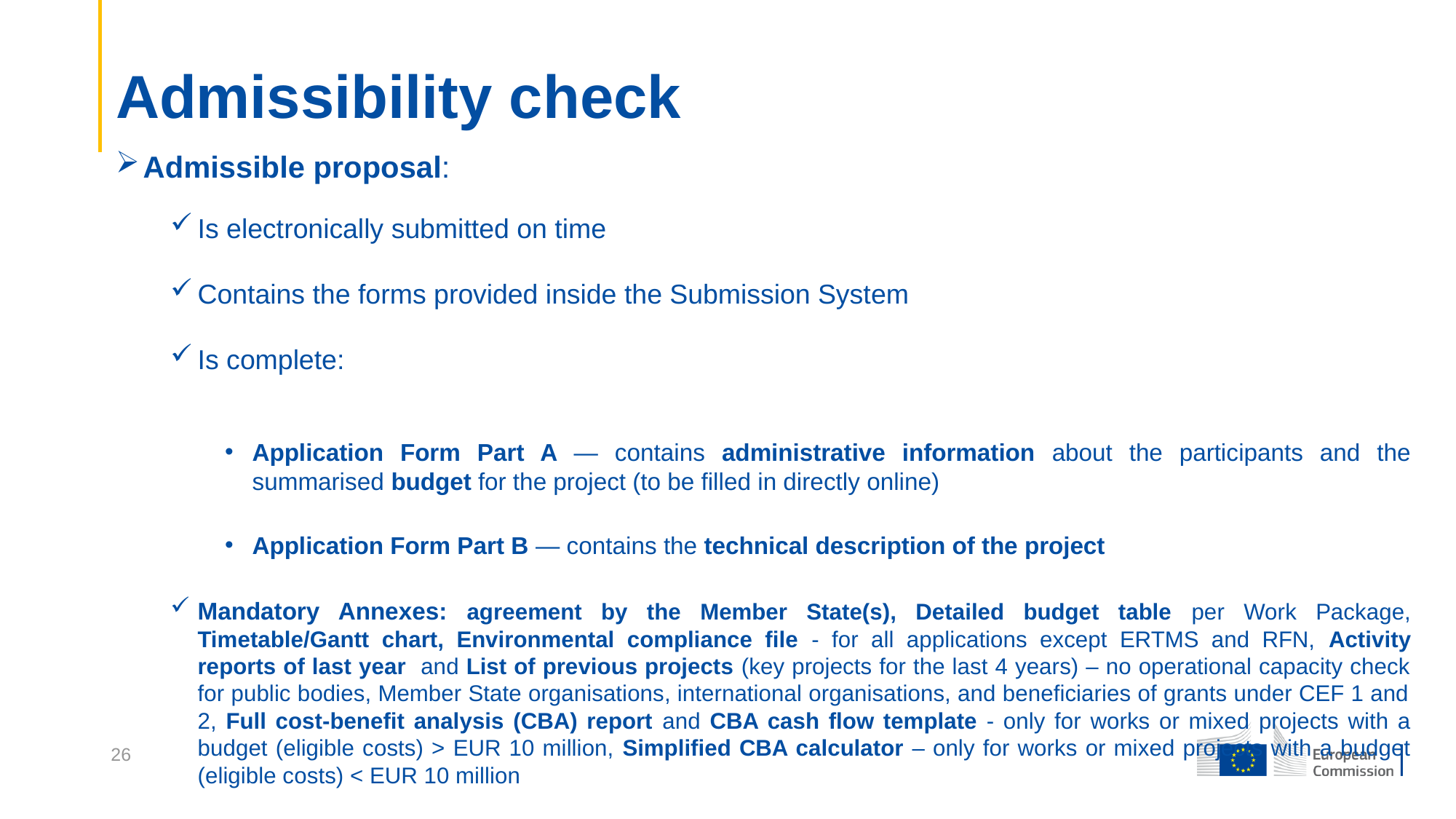

# Admissibility check
Admissible proposal:
Is electronically submitted on time

Contains the forms provided inside the Submission System

Is complete:

Application Form Part A — contains administrative information about the participants and the summarised budget for the project (to be filled in directly online)
Application Form Part B — contains the technical description of the project
Mandatory Annexes: agreement by the Member State(s), Detailed budget table per Work Package, Timetable/Gantt chart, Environmental compliance file - for all applications except ERTMS and RFN, Activity reports of last year  and List of previous projects (key projects for the last 4 years) – no operational capacity check for public bodies, Member State organisations, international organisations, and beneficiaries of grants under CEF 1 and 2, Full cost-benefit analysis (CBA) report and CBA cash flow template - only for works or mixed projects with a budget (eligible costs) > EUR 10 million, Simplified CBA calculator – only for works or mixed projects with a budget (eligible costs) < EUR 10 million

26